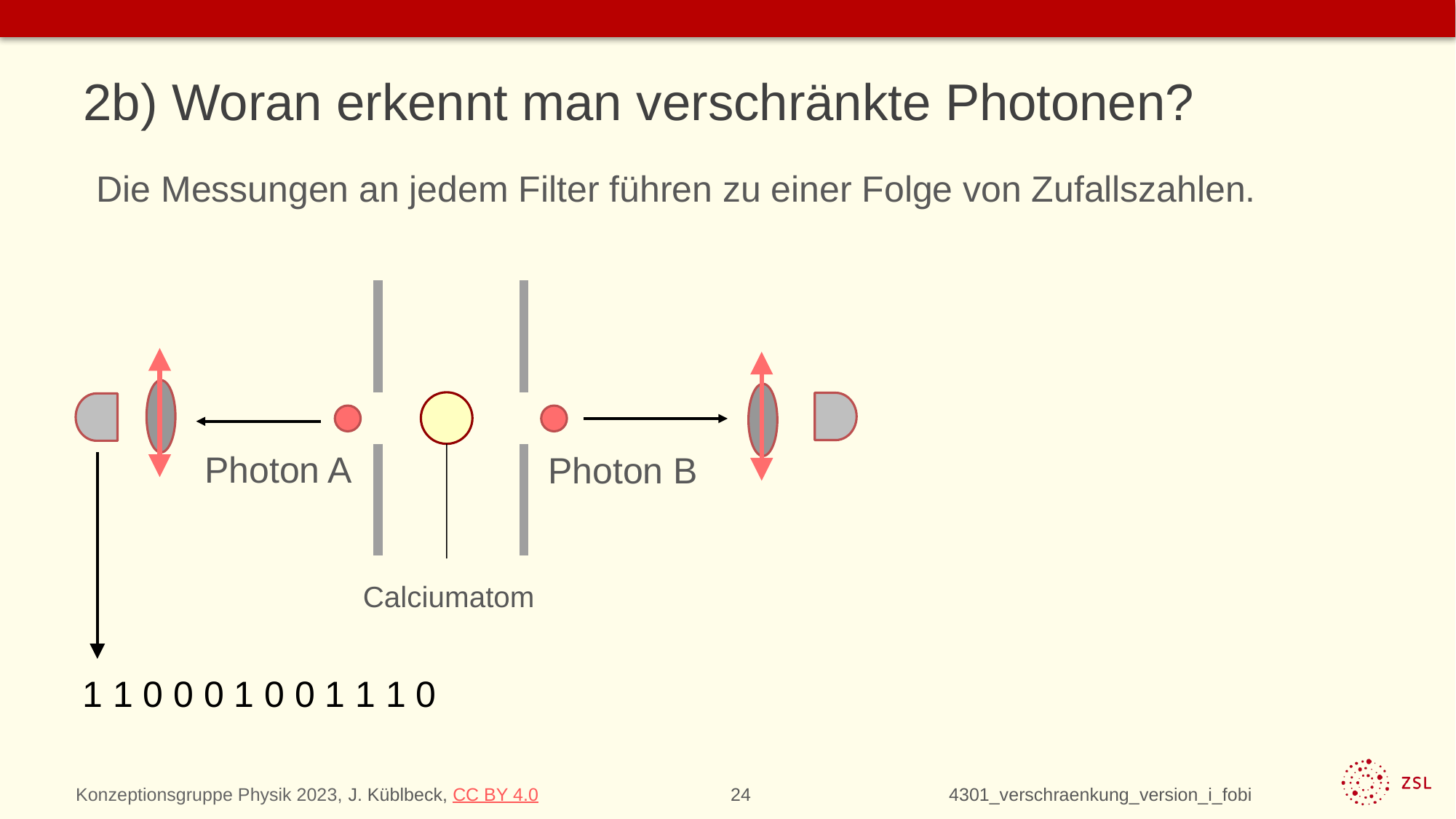

# 2b) Woran erkennt man verschränkte Photonen?
Die Messungen an jedem Filter führen zu einer Folge von Zufallszahlen.

Photon A
Photon B
Calciumatom

1 1 0 0 0 1 0 0 1 1 1 0